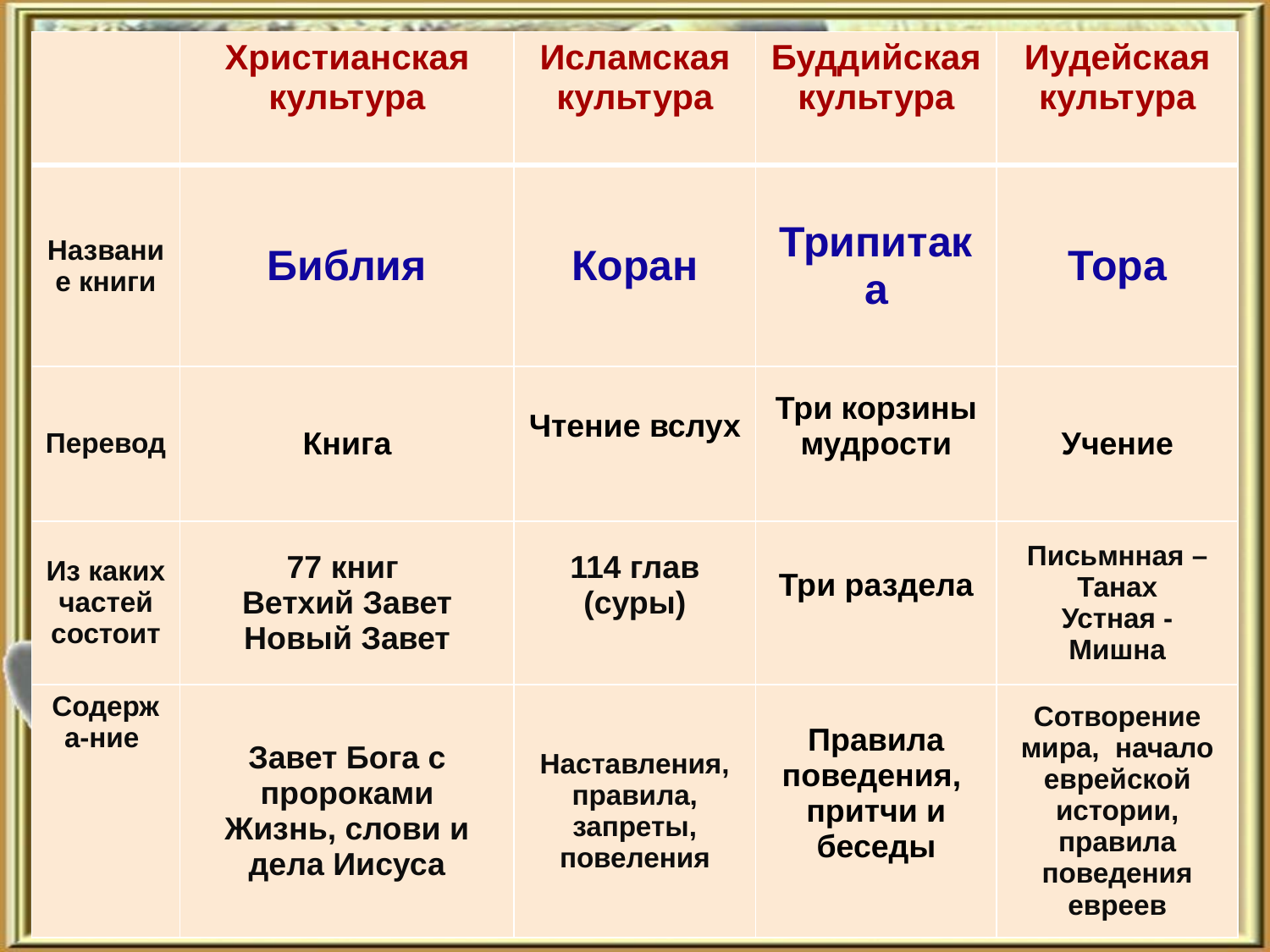

|  | Христианская культура | Исламская культура | Буддийская культура | Иудейская культура |
| --- | --- | --- | --- | --- |
| Название книги | Библия | Коран | Трипитака | Тора |
| Перевод | Книга | Чтение вслух | Три корзины мудрости | Учение |
| Из каких частей состоит | 77 книг Ветхий Завет Новый Завет | 114 глав (суры) | Три раздела | Письмнная –Танах Устная - Мишна |
| Содержа-ние | Завет Бога с пророками Жизнь, слови и дела Иисуса | Наставления, правила, запреты, повеления | Правила поведения, притчи и беседы | Сотворение мира, начало еврейской истории, правила поведения евреев |
#